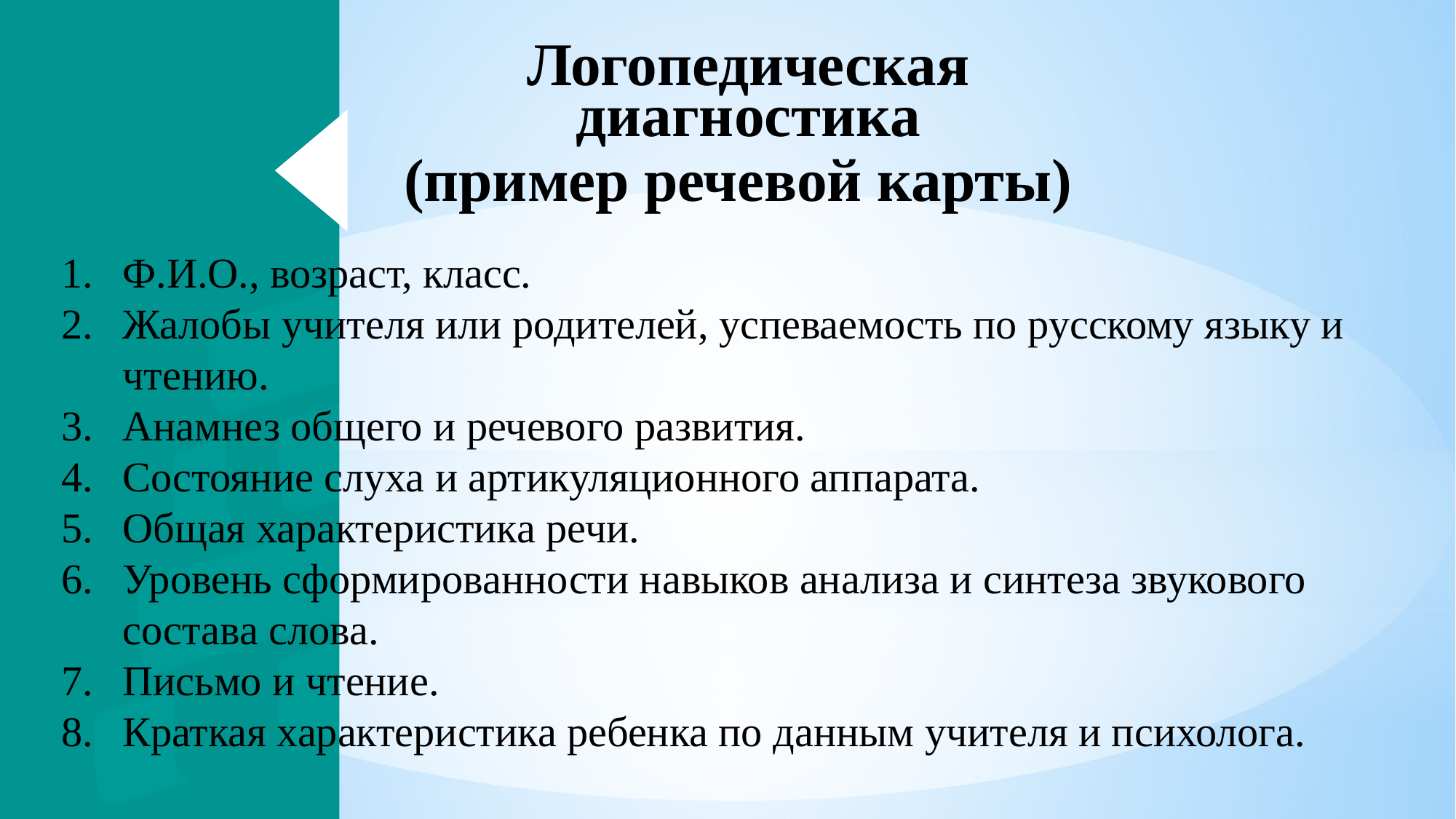

Логопедическая диагностика
(пример речевой карты)

Ф.И.О., возраст, класс.
Жалобы учителя или родителей, успеваемость по русскому языку и чтению.
Анамнез общего и речевого развития.
Состояние слуха и артикуляционного аппарата.
Общая характеристика речи.
Уровень сформированности навыков анализа и синтеза звукового состава слова.
Письмо и чтение.
Краткая характеристика ребенка по данным учителя и психолога.